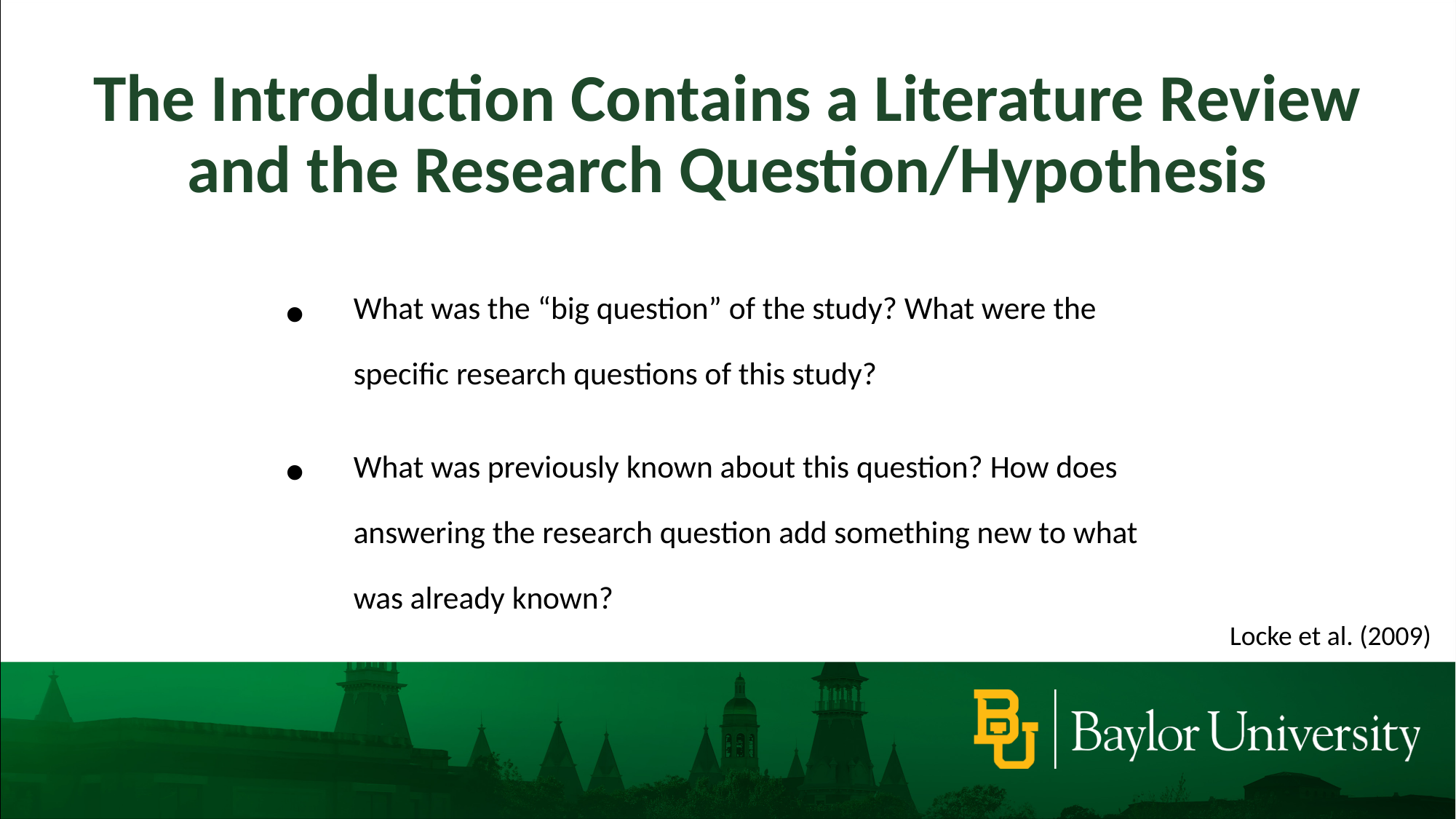

The Introduction Contains a Literature Review and the Research Question/Hypothesis
What was the “big question” of the study? What were the specific research questions of this study?
What was previously known about this question? How does answering the research question add something new to what was already known?
Locke et al. (2009)